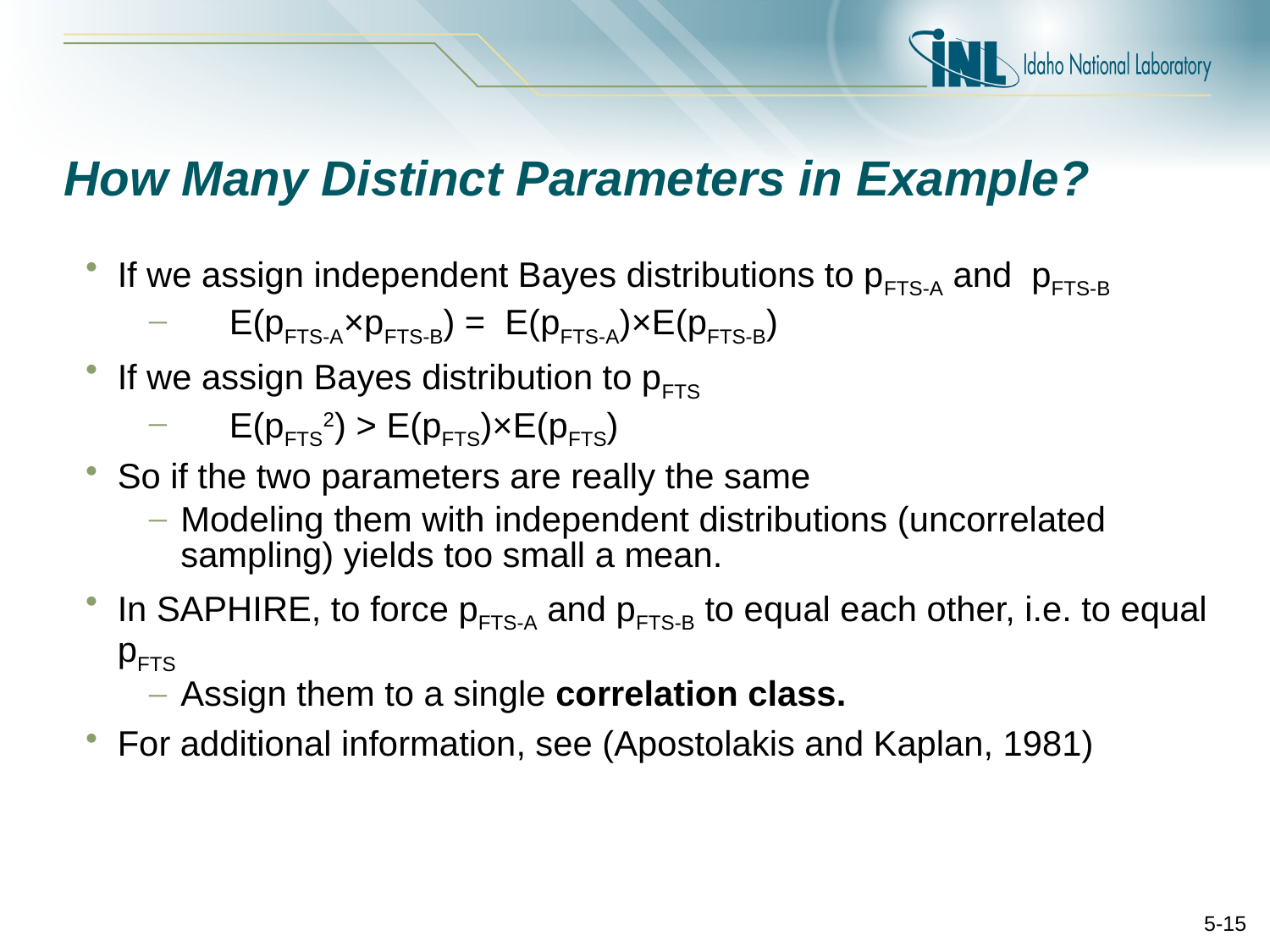

# How Many Distinct Parameters in Example?
If we assign independent Bayes distributions to pFTS-A and  pFTS-B
     E(pFTS-A×pFTS-B) =  E(pFTS-A)×E(pFTS-B)
If we assign Bayes distribution to pFTS
     E(pFTS2) > E(pFTS)×E(pFTS)
So if the two parameters are really the same
Modeling them with independent distributions (uncorrelated sampling) yields too small a mean.
In SAPHIRE, to force pFTS-A and pFTS-B to equal each other, i.e. to equal pFTS
Assign them to a single correlation class.
For additional information, see (Apostolakis and Kaplan, 1981)
5-15